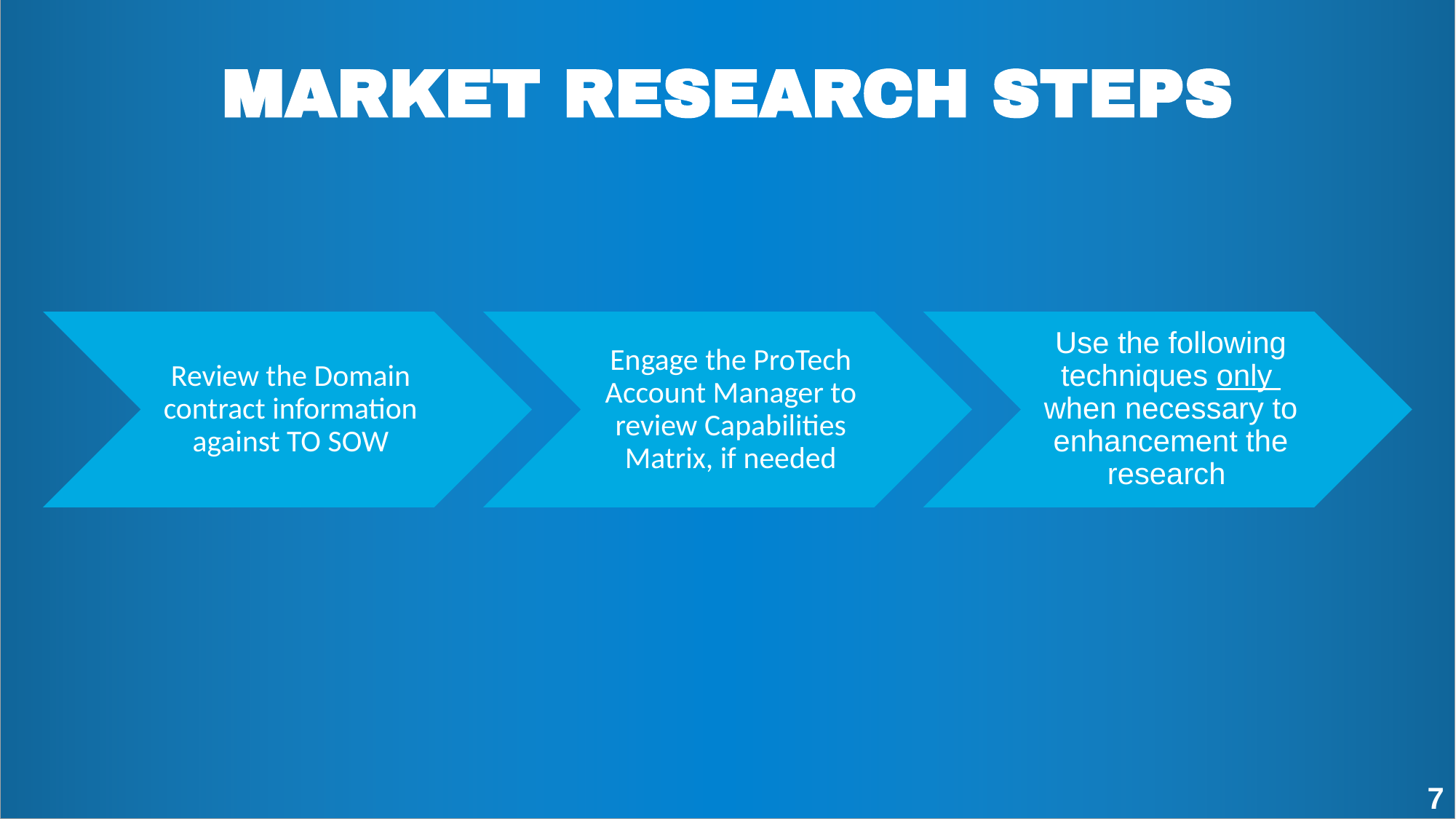

MARKET RESEARCH STEPS
Review the Domain contract information against TO SOW
Engage the ProTech Account Manager to review Capabilities Matrix, if needed
Use the following techniques only  when necessary to enhancement the research
7